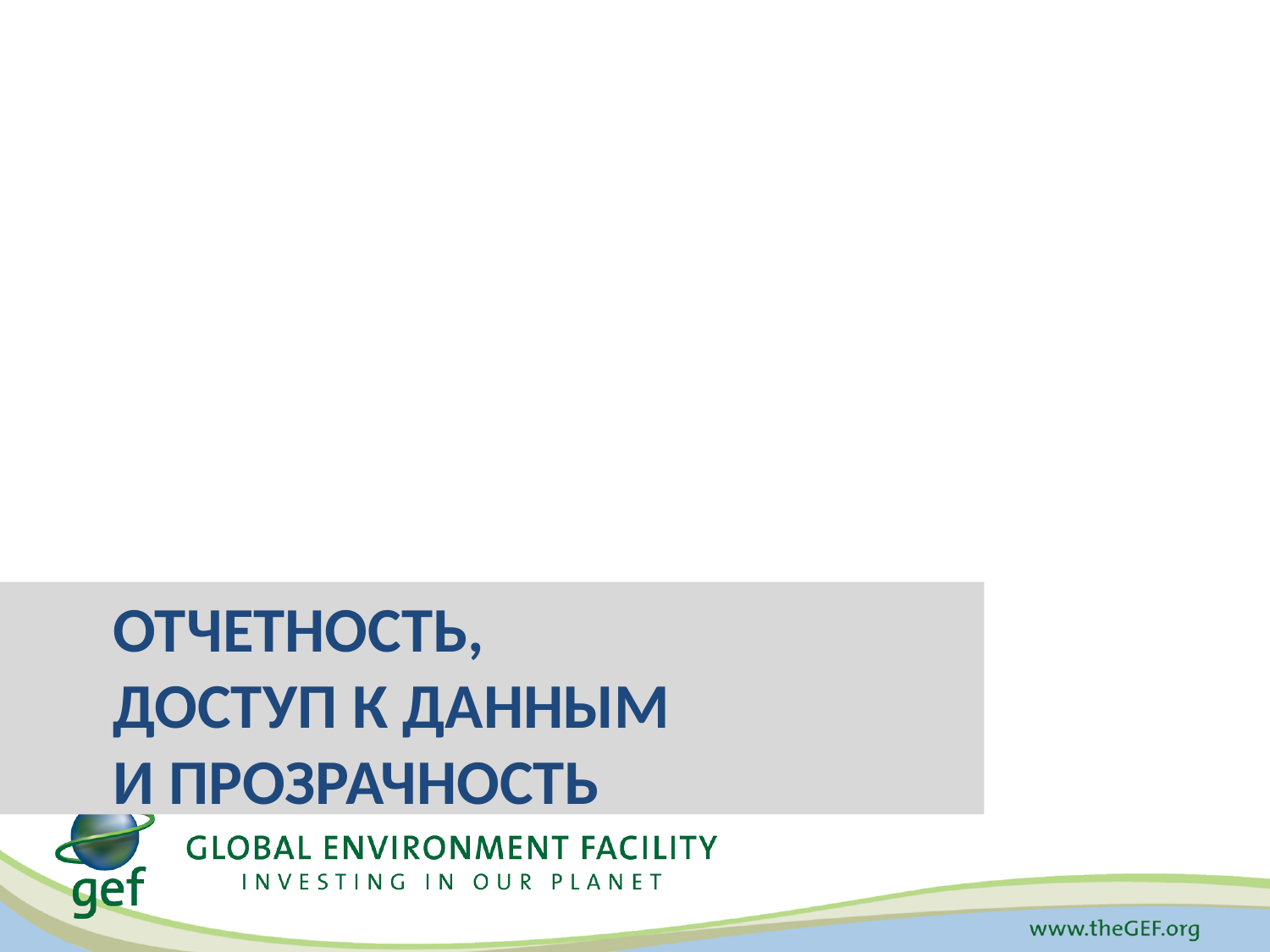

# Отчетность, доступ к данным и прозрачность